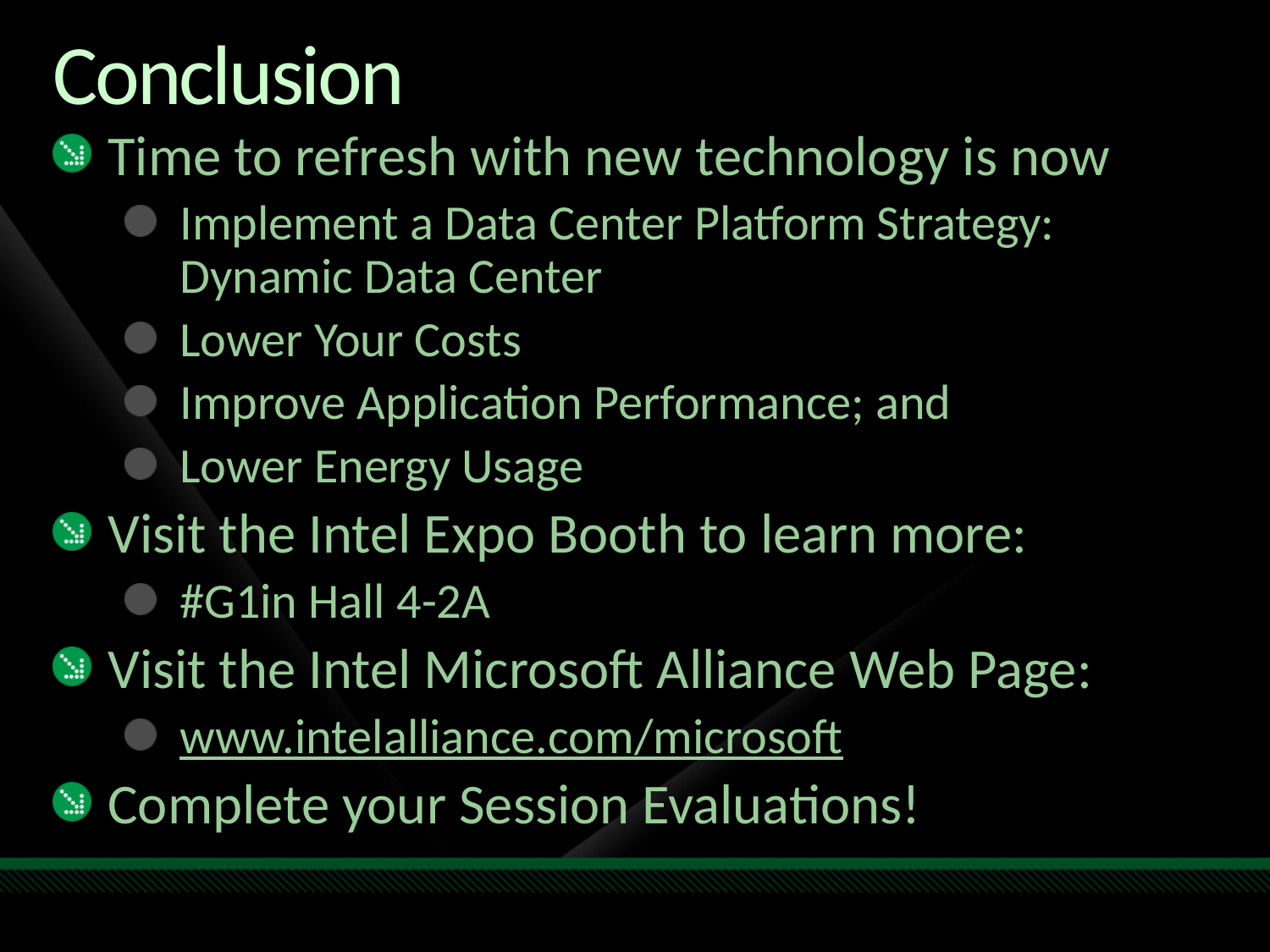

Intel Booth: #G1  in  Hall 4-2A and 4-2B
Intel Booth: #G1  in  Hall 4-2A and 4-2B
# Conclusion
Time to refresh with new technology is now
Implement a Data Center Platform Strategy: Dynamic Data Center
Lower Your Costs
Improve Application Performance; and
Lower Energy Usage
Visit the Intel Expo Booth to learn more:
#G1in Hall 4-2A
Visit the Intel Microsoft Alliance Web Page:
www.intelalliance.com/microsoft
Complete your Session Evaluations!